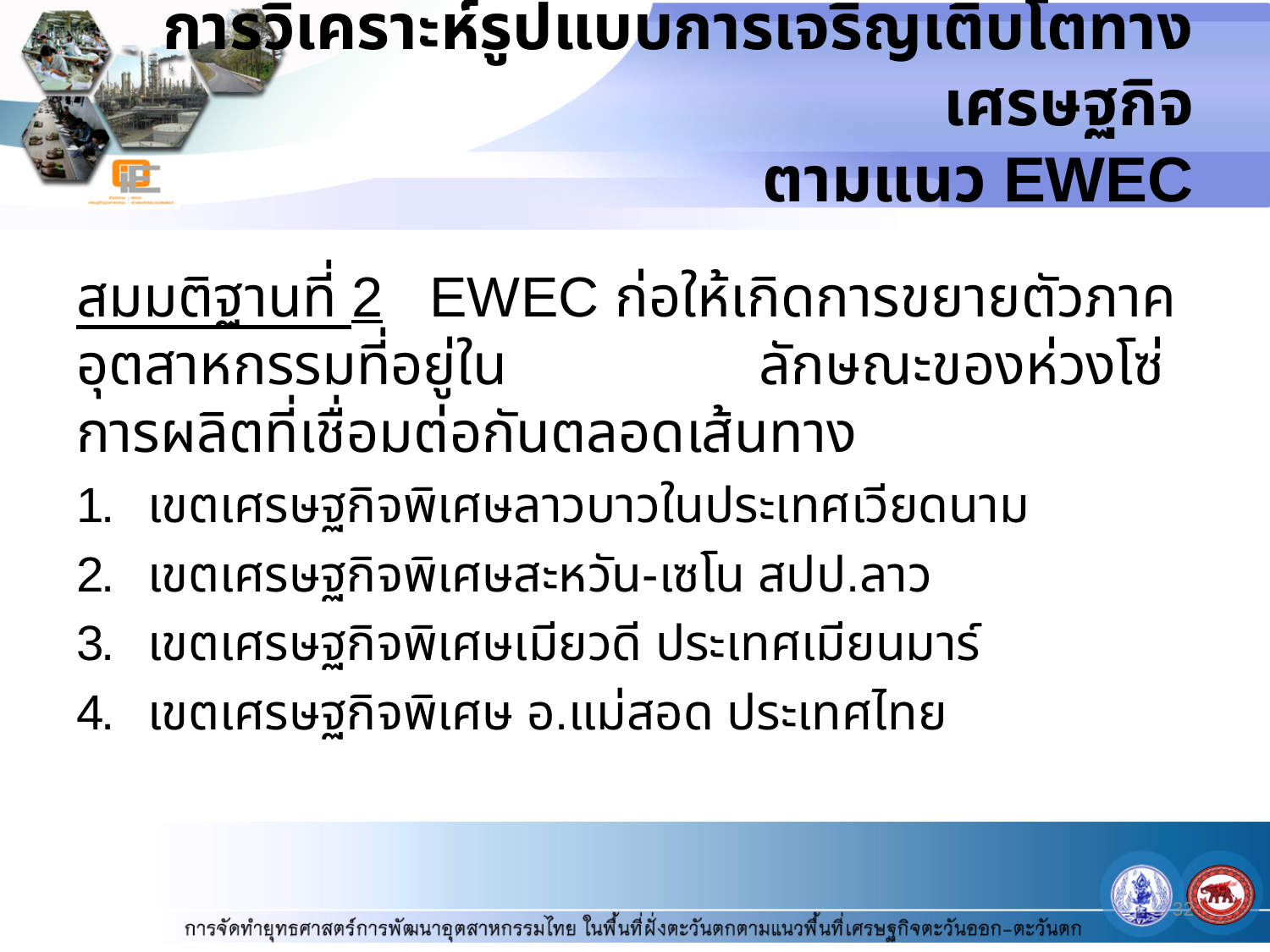

# การวิเคราะห์รูปแบบการเจริญเติบโตทางเศรษฐกิจ ตามแนว EWEC
สมมติฐานที่ 2   EWEC ก่อให้เกิดการขยายตัวภาคอุตสาหกรรมที่อยู่ใน	            ลักษณะของห่วงโซ่การผลิตที่เชื่อมต่อกันตลอดเส้นทาง
เขตเศรษฐกิจพิเศษลาวบาวในประเทศเวียดนาม
เขตเศรษฐกิจพิเศษสะหวัน-เซโน สปป.ลาว
เขตเศรษฐกิจพิเศษเมียวดี ประเทศเมียนมาร์
เขตเศรษฐกิจพิเศษ อ.แม่สอด ประเทศไทย
32